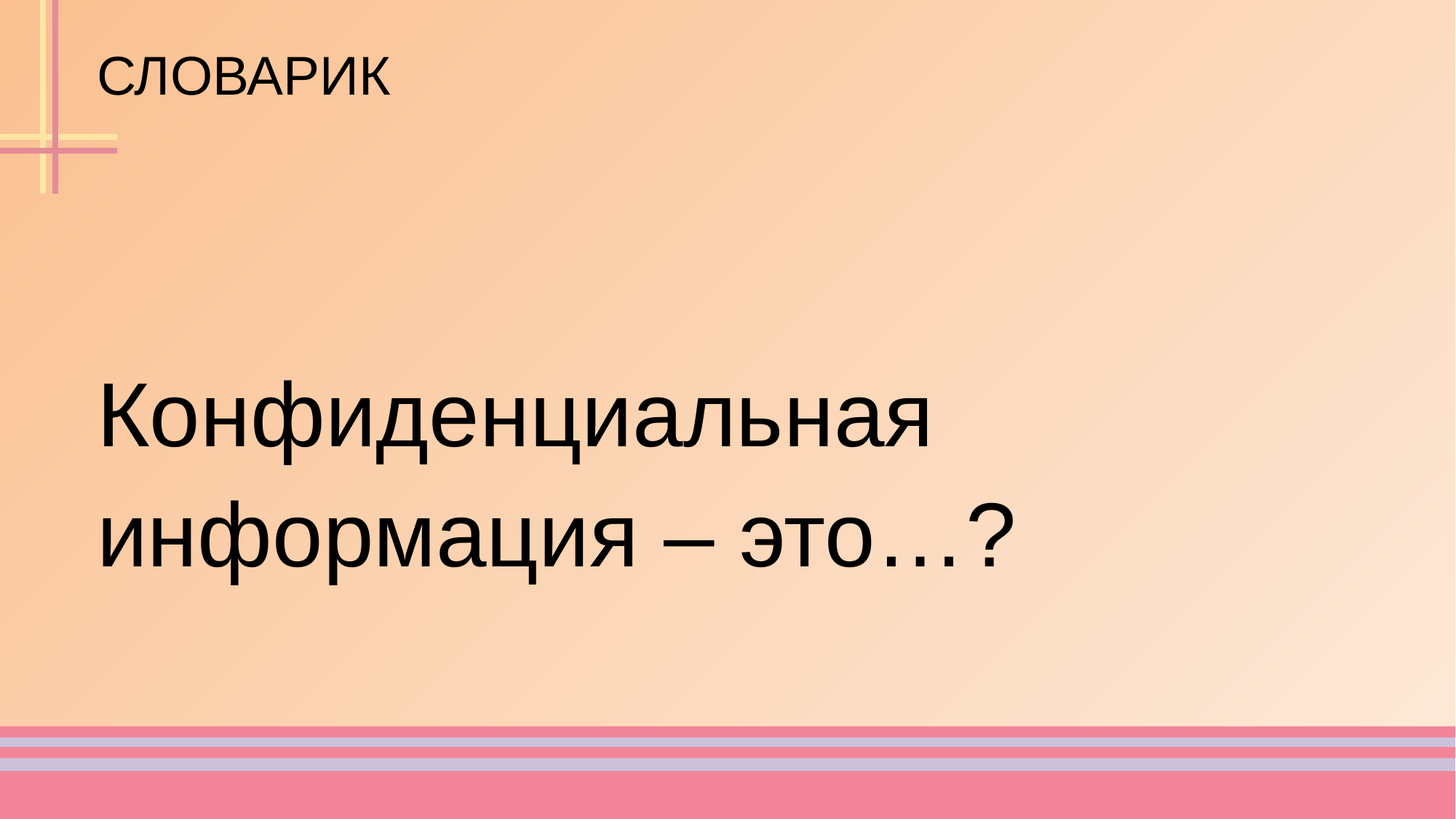

# СЛОВАРИК

Конфиденциальная информация – это…?

18